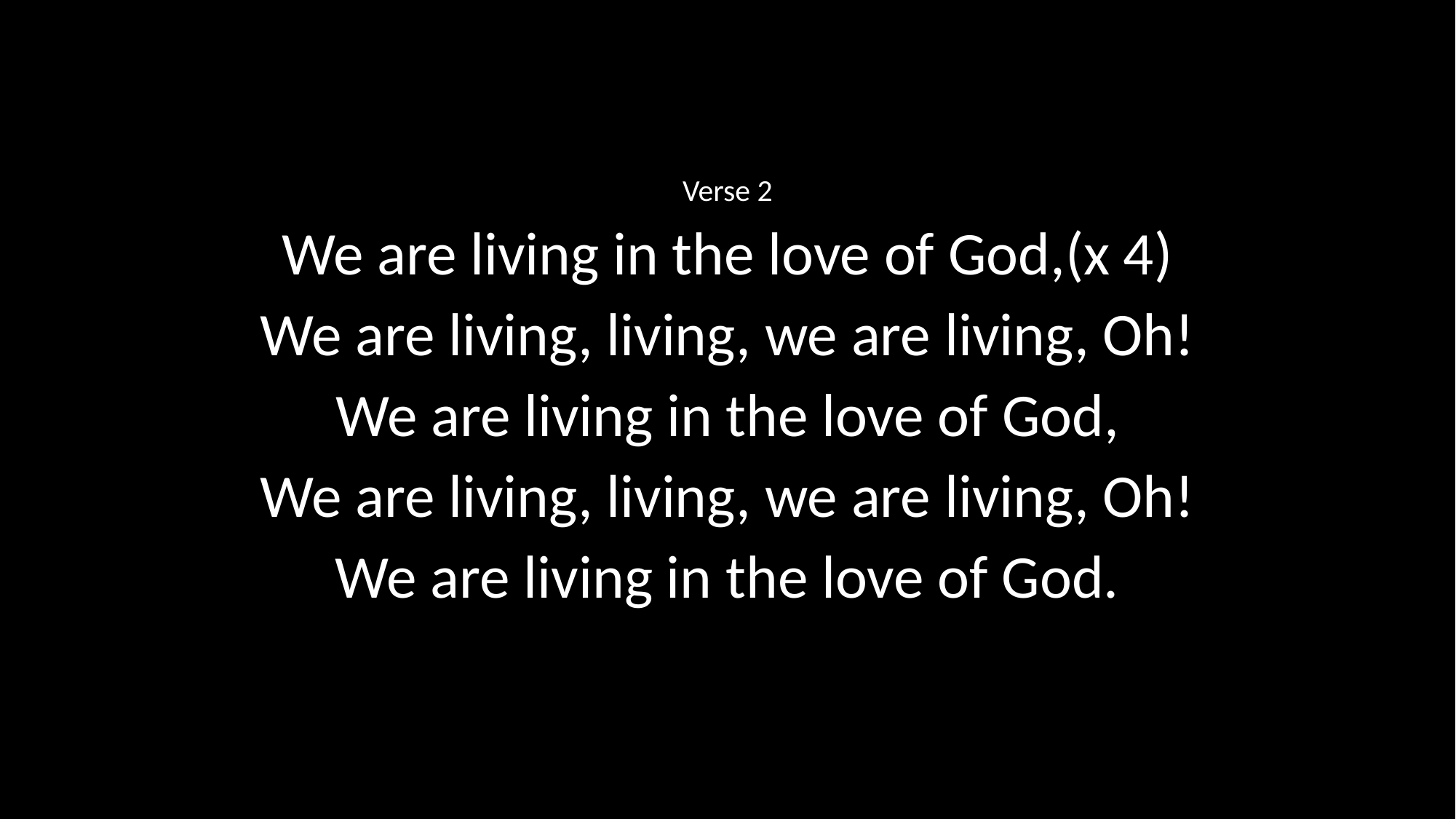

Verse 2
We are living in the love of God,(x 4)
We are living, living, we are living, Oh!
We are living in the love of God,
We are living, living, we are living, Oh!
We are living in the love of God.